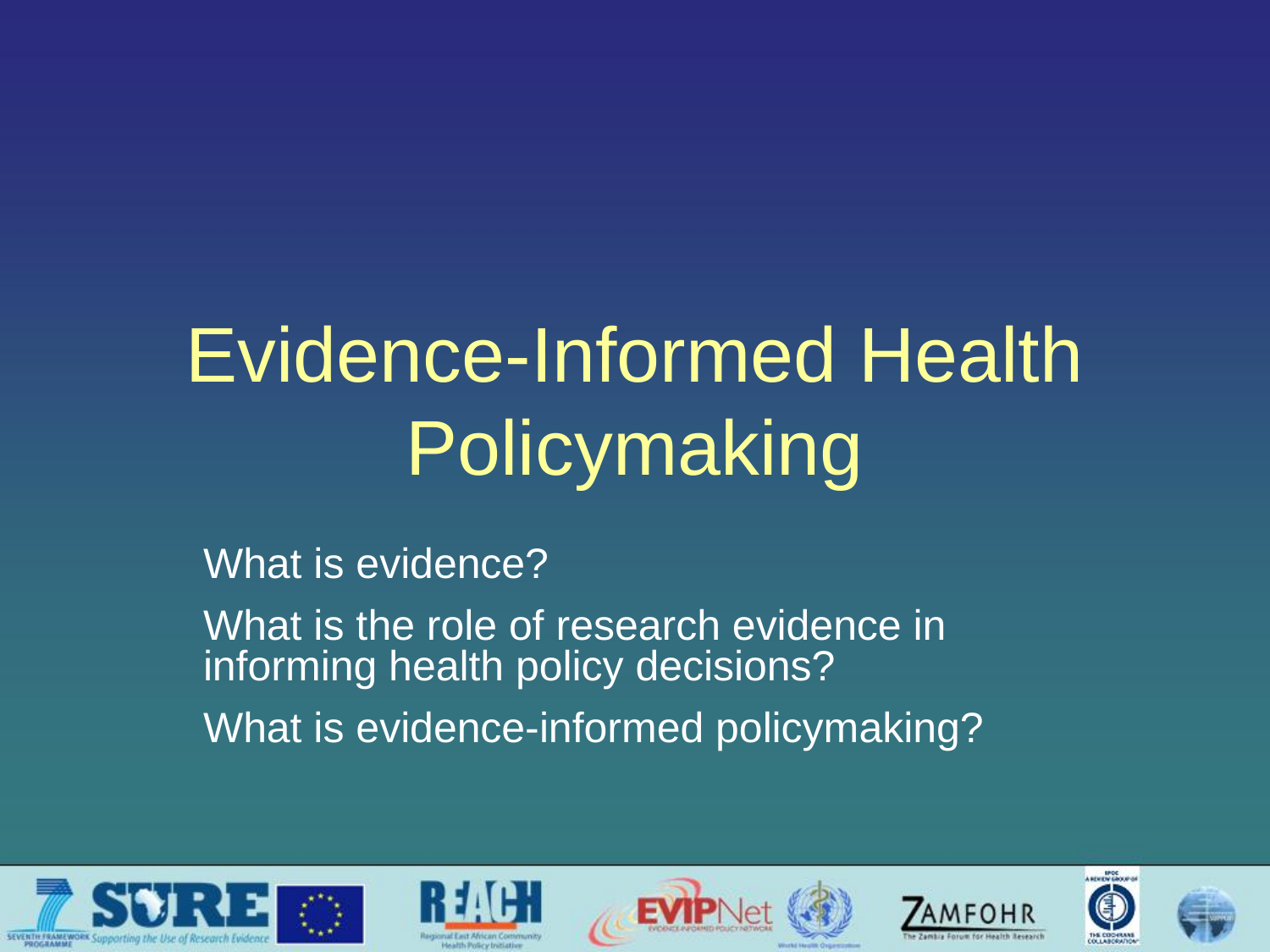

# Evidence-Informed Health Policymaking
What is evidence?
What is the role of research evidence in informing health policy decisions?
What is evidence-informed policymaking?